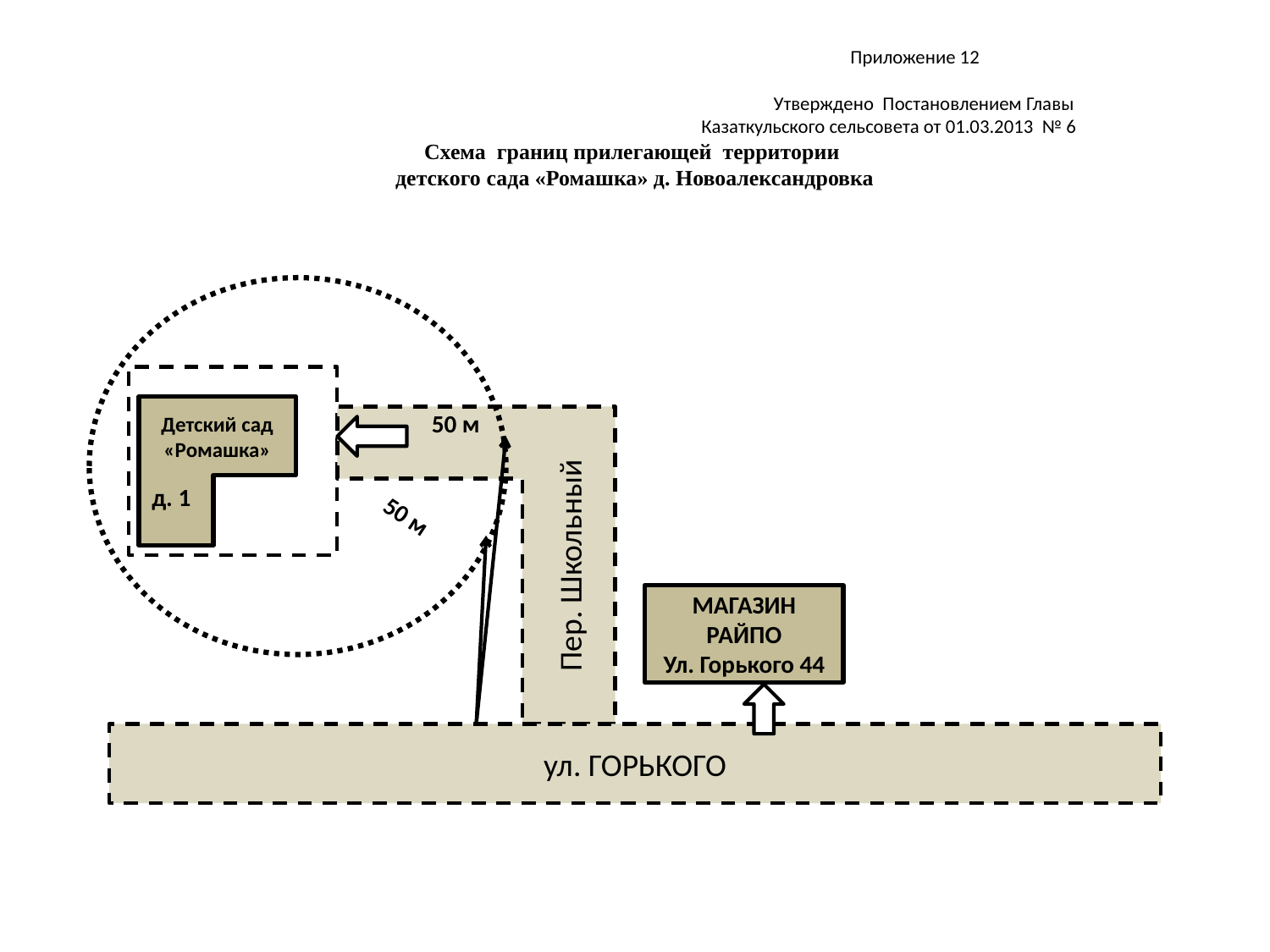

# Приложение 12 Утверждено  Постановлением Главы Казаткульского сельсовета от 01.03.2013  № 6 Схема  границ прилегающей  территории детского сада «Ромашка» д. Новоалександровка

Детский сад
«Ромашка»
50 м
Пер. Школьный

д. 1
50 м
МАГАЗИН
РАЙПО
Ул. Горького 44

ул. ГОРЬКОГО